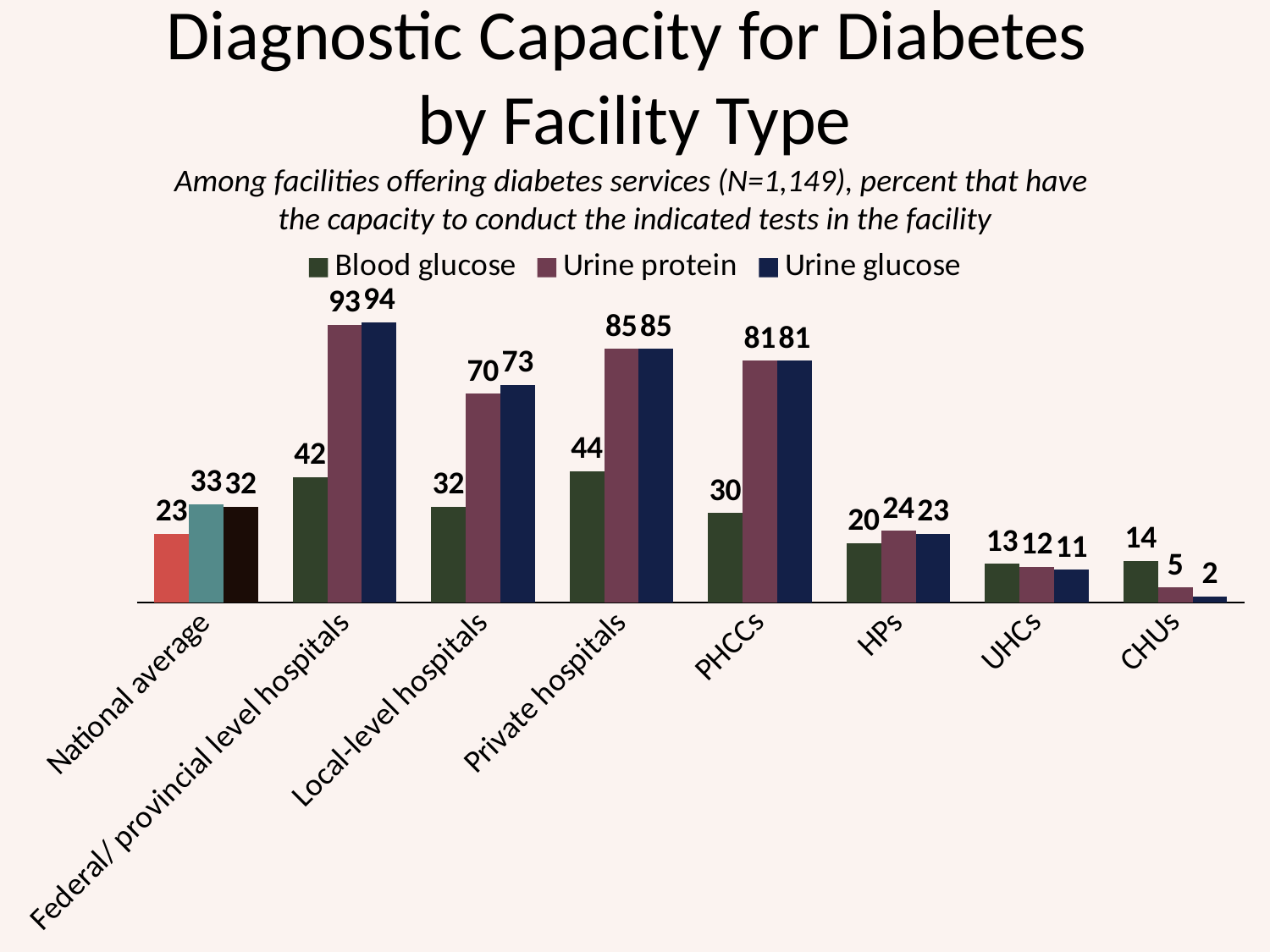

# Diagnostic Capacity for Diabetes by Facility Type
Among facilities offering diabetes services (N=1,149), percent that have
the capacity to conduct the indicated tests in the facility

### Chart

| Category | Blood glucose | Urine protein | Urine glucose |
|---|---|---|---|
| National average | 23.0 | 33.0 | 32.0 |
| Federal/ provincial level hospitals | 42.0 | 93.0 | 94.0 |
| Local-level hospitals | 32.0 | 70.0 | 73.0 |
| Private hospitals | 44.0 | 85.0 | 85.0 |
| PHCCs | 30.0 | 81.0 | 81.0 |
| HPs | 20.0 | 24.0 | 23.0 |
| UHCs | 13.0 | 12.0 | 11.0 |
| CHUs | 14.0 | 5.0 | 2.0 |